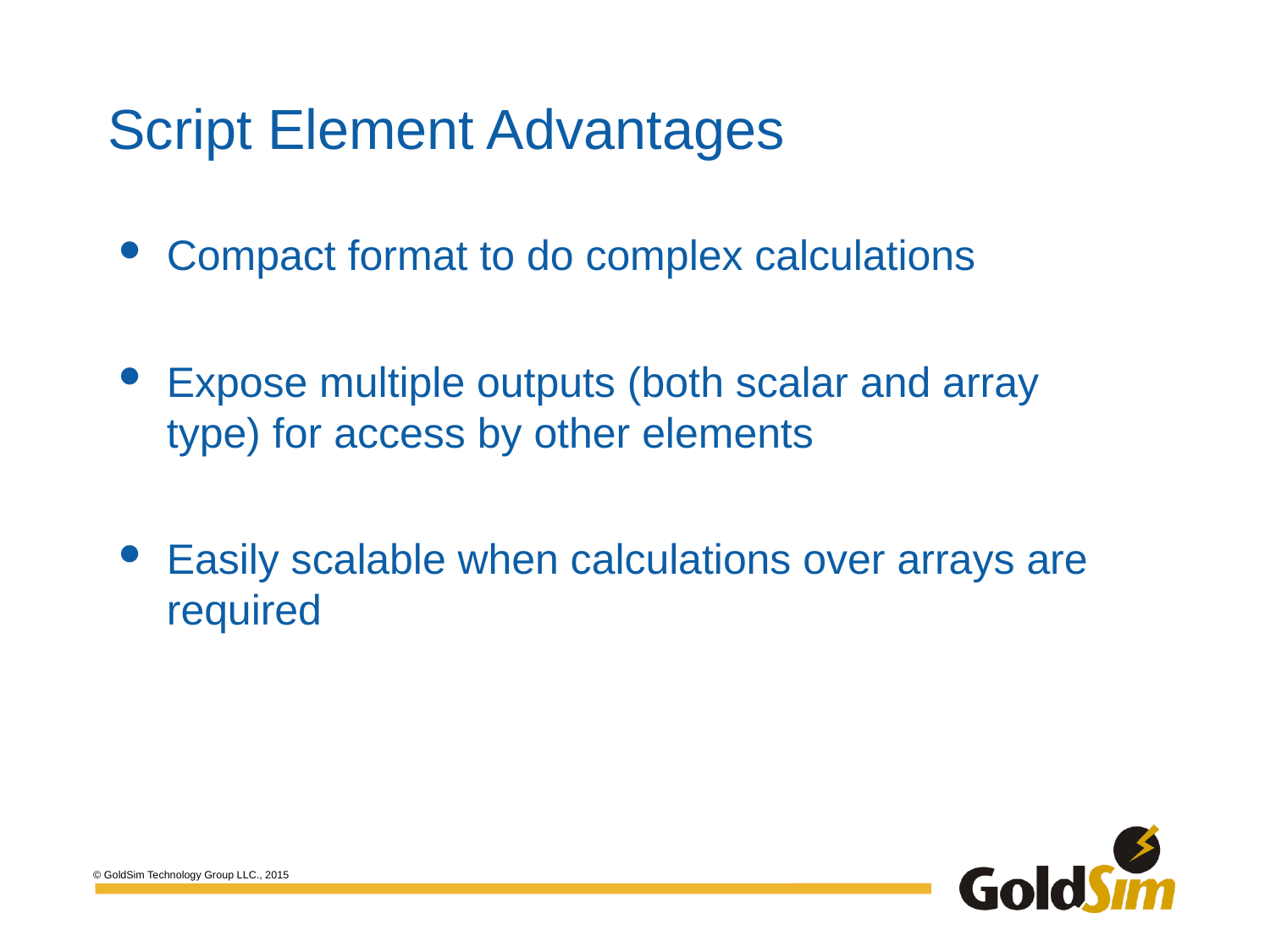

# Script Element Advantages
Compact format to do complex calculations

Expose multiple outputs (both scalar and array type) for access by other elements

Easily scalable when calculations over arrays are required